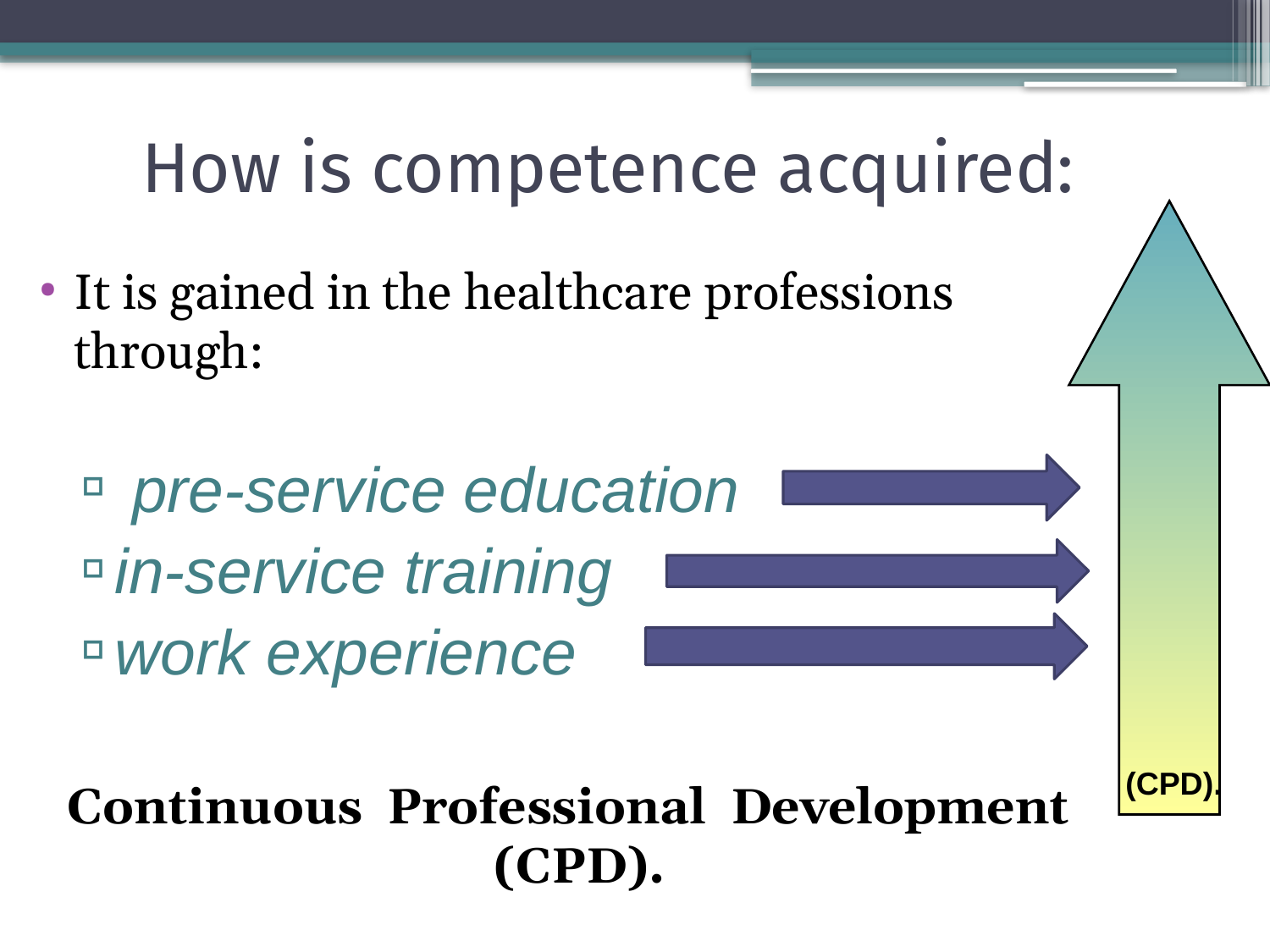

# How is competence acquired:
It is gained in the healthcare professions through:

 pre-service education
in-service training
work experience

Continuous  Professional  Development (CPD).

(CPD).